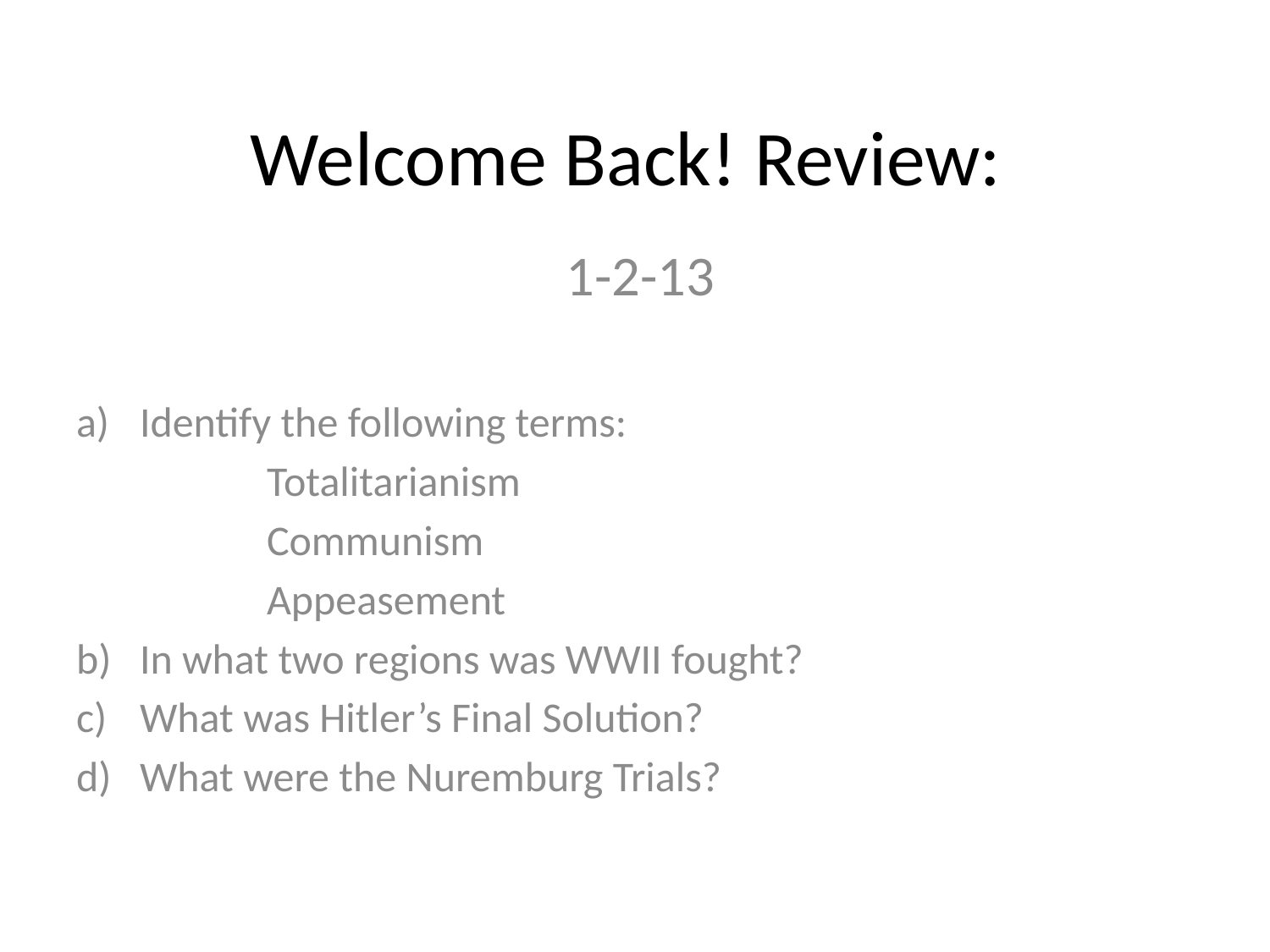

# Welcome Back! Review:
1-2-13

Identify the following terms:
		Totalitarianism
		Communism
		Appeasement
In what two regions was WWII fought?
What was Hitler’s Final Solution?
What were the Nuremburg Trials?